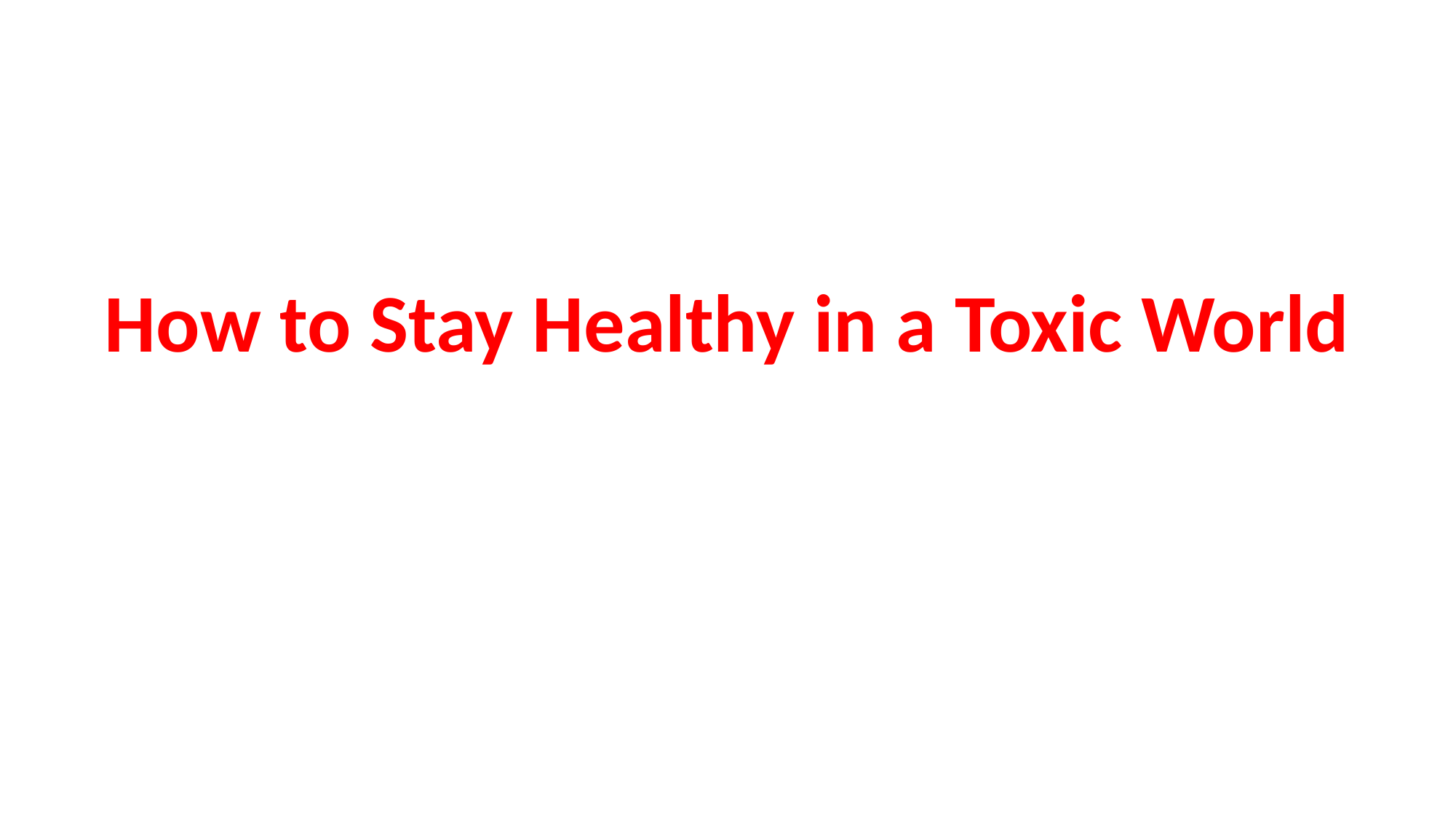

How to Stay Healthy in a Toxic World